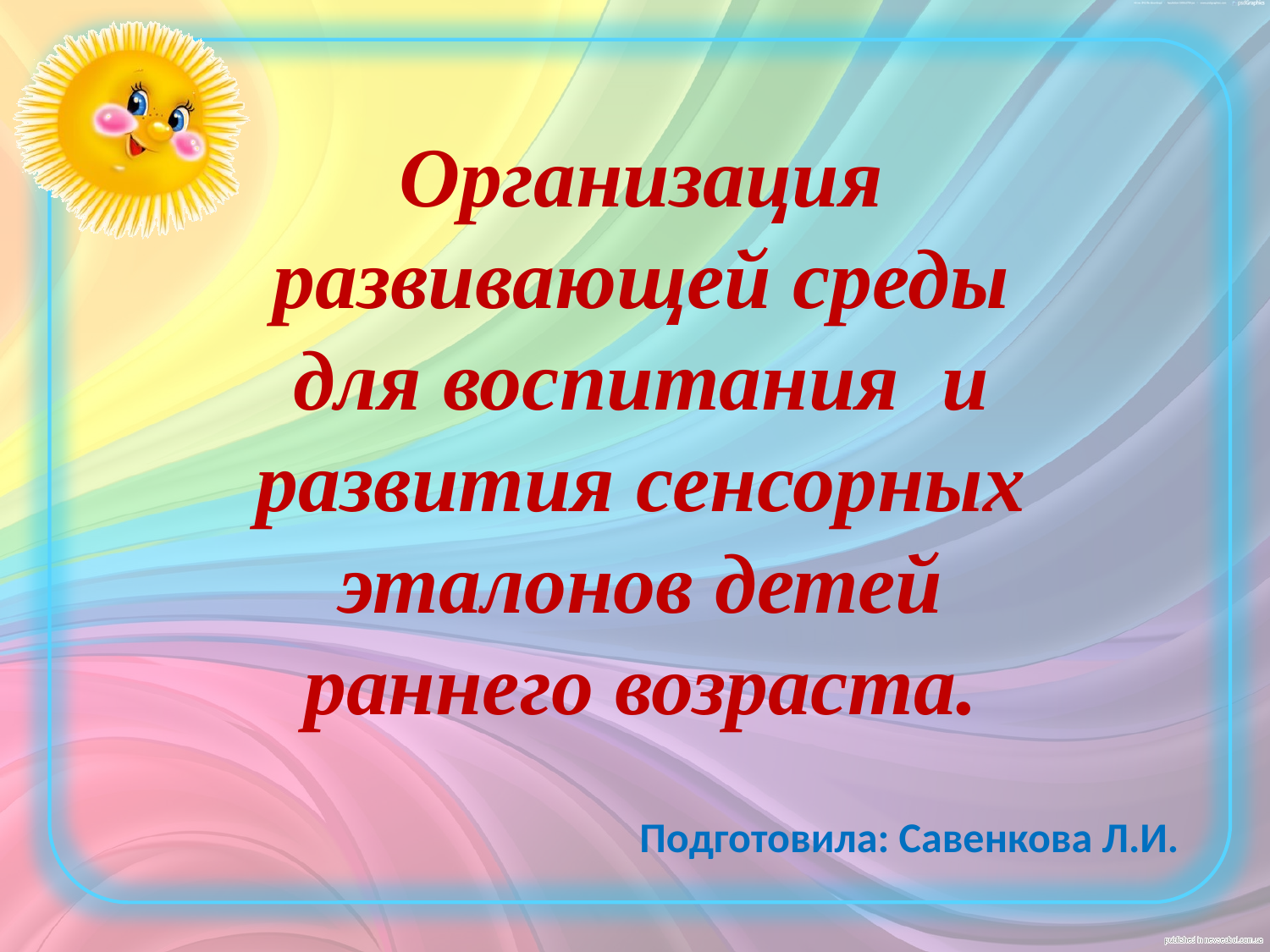

Организация развивающей среды для воспитания  и развития сенсорных эталонов детей раннего возраста.
Подготовила: Савенкова Л.И.